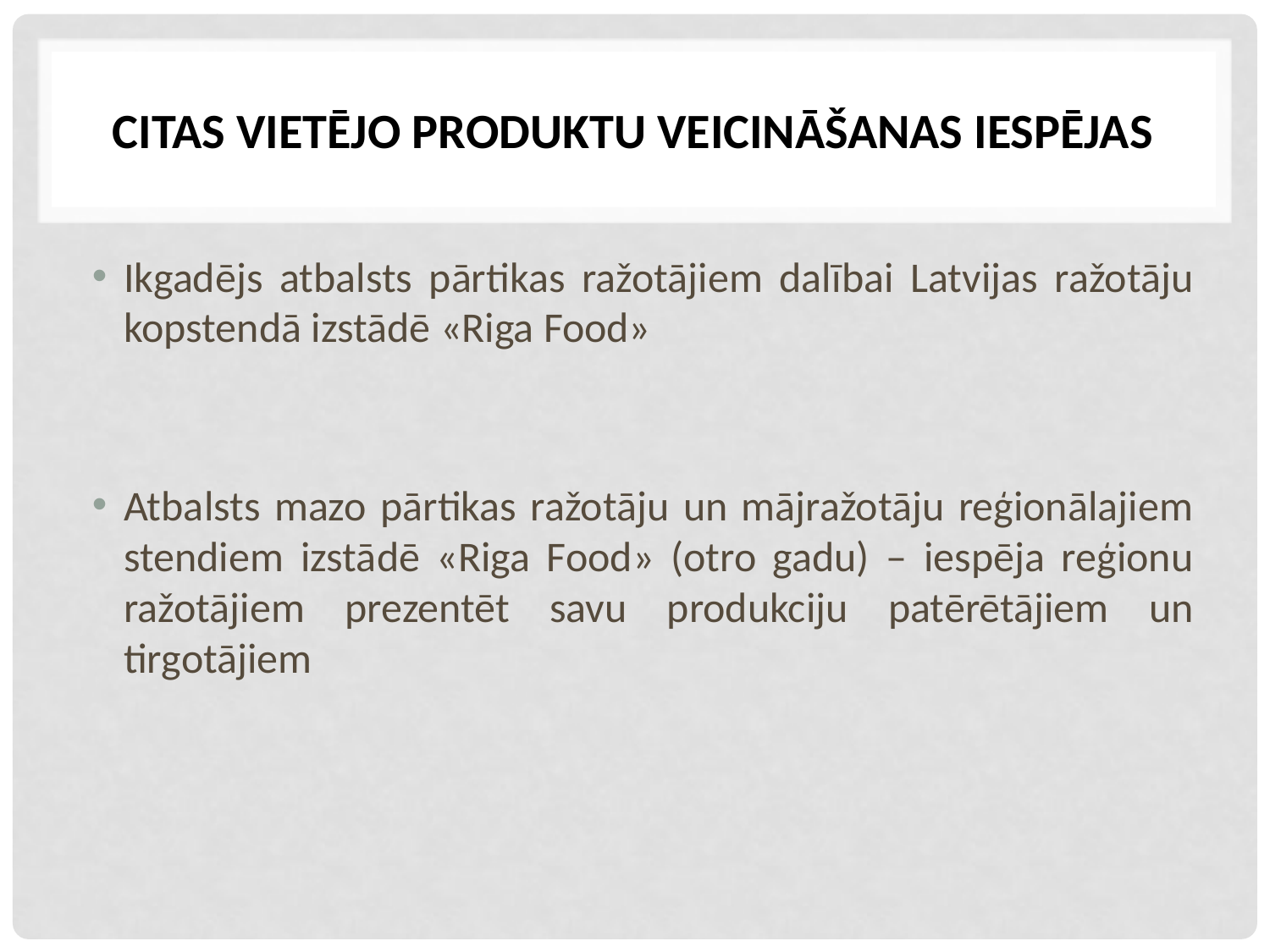

# Citas vietējo produktu veicināšanas iespējas
Ikgadējs atbalsts pārtikas ražotājiem dalībai Latvijas ražotāju kopstendā izstādē «Riga Food»

Atbalsts mazo pārtikas ražotāju un mājražotāju reģionālajiem stendiem izstādē «Riga Food» (otro gadu) – iespēja reģionu ražotājiem prezentēt savu produkciju patērētājiem un tirgotājiem